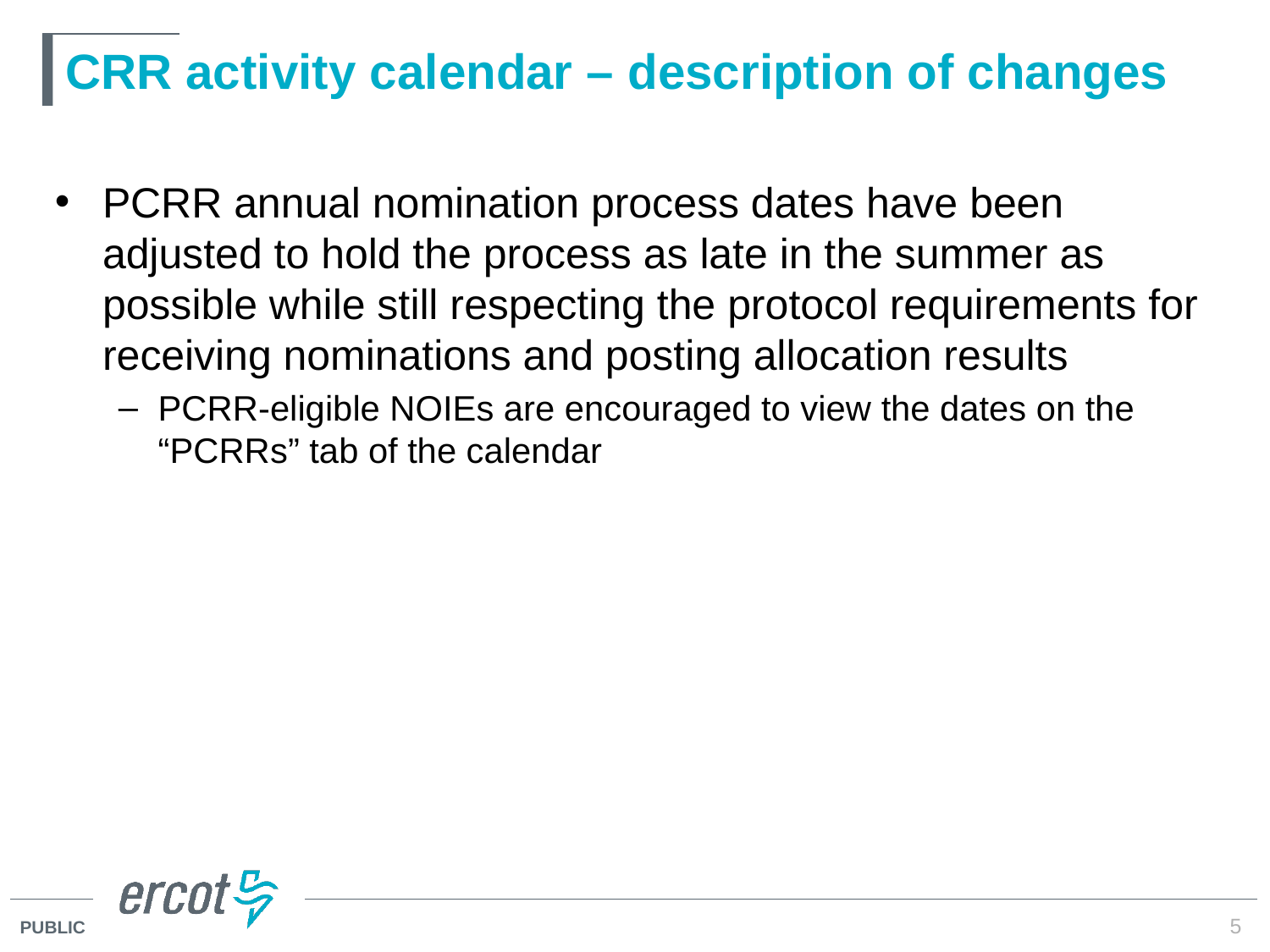

# CRR activity calendar – description of changes
PCRR annual nomination process dates have been adjusted to hold the process as late in the summer as possible while still respecting the protocol requirements for receiving nominations and posting allocation results
PCRR-eligible NOIEs are encouraged to view the dates on the “PCRRs” tab of the calendar

5